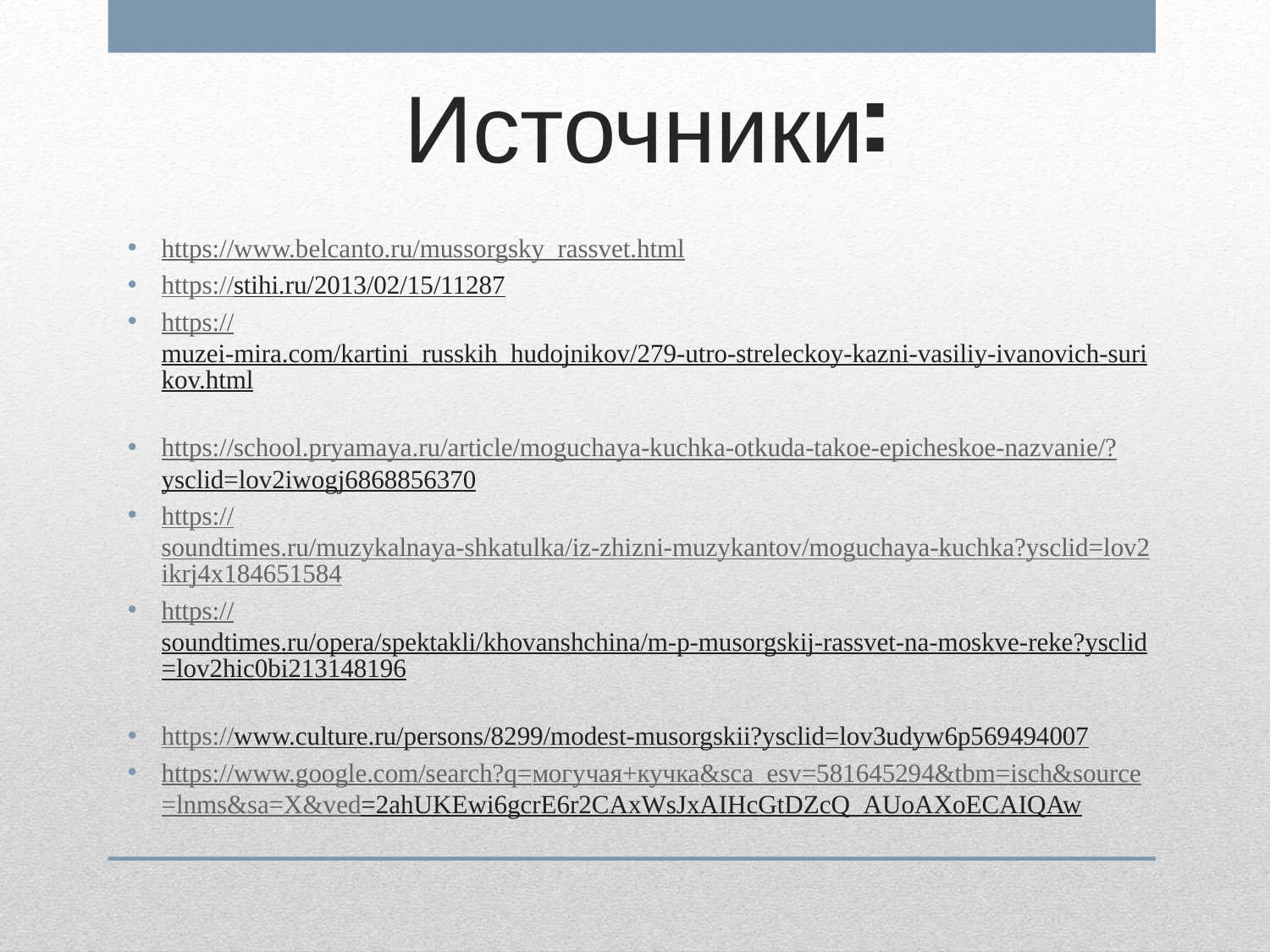

# Источники:
https://www.belcanto.ru/mussorgsky_rassvet.html
https://stihi.ru/2013/02/15/11287
https://muzei-mira.com/kartini_russkih_hudojnikov/279-utro-streleckoy-kazni-vasiliy-ivanovich-surikov.html
https://school.pryamaya.ru/article/moguchaya-kuchka-otkuda-takoe-epicheskoe-nazvanie/?ysclid=lov2iwogj6868856370
https://soundtimes.ru/muzykalnaya-shkatulka/iz-zhizni-muzykantov/moguchaya-kuchka?ysclid=lov2ikrj4x184651584
https://soundtimes.ru/opera/spektakli/khovanshchina/m-p-musorgskij-rassvet-na-moskve-reke?ysclid=lov2hic0bi213148196
https://www.culture.ru/persons/8299/modest-musorgskii?ysclid=lov3udyw6p569494007
https://www.google.com/search?q=могучая+кучка&sca_esv=581645294&tbm=isch&source=lnms&sa=X&ved=2ahUKEwi6gcrE6r2CAxWsJxAIHcGtDZcQ_AUoAXoECAIQAw